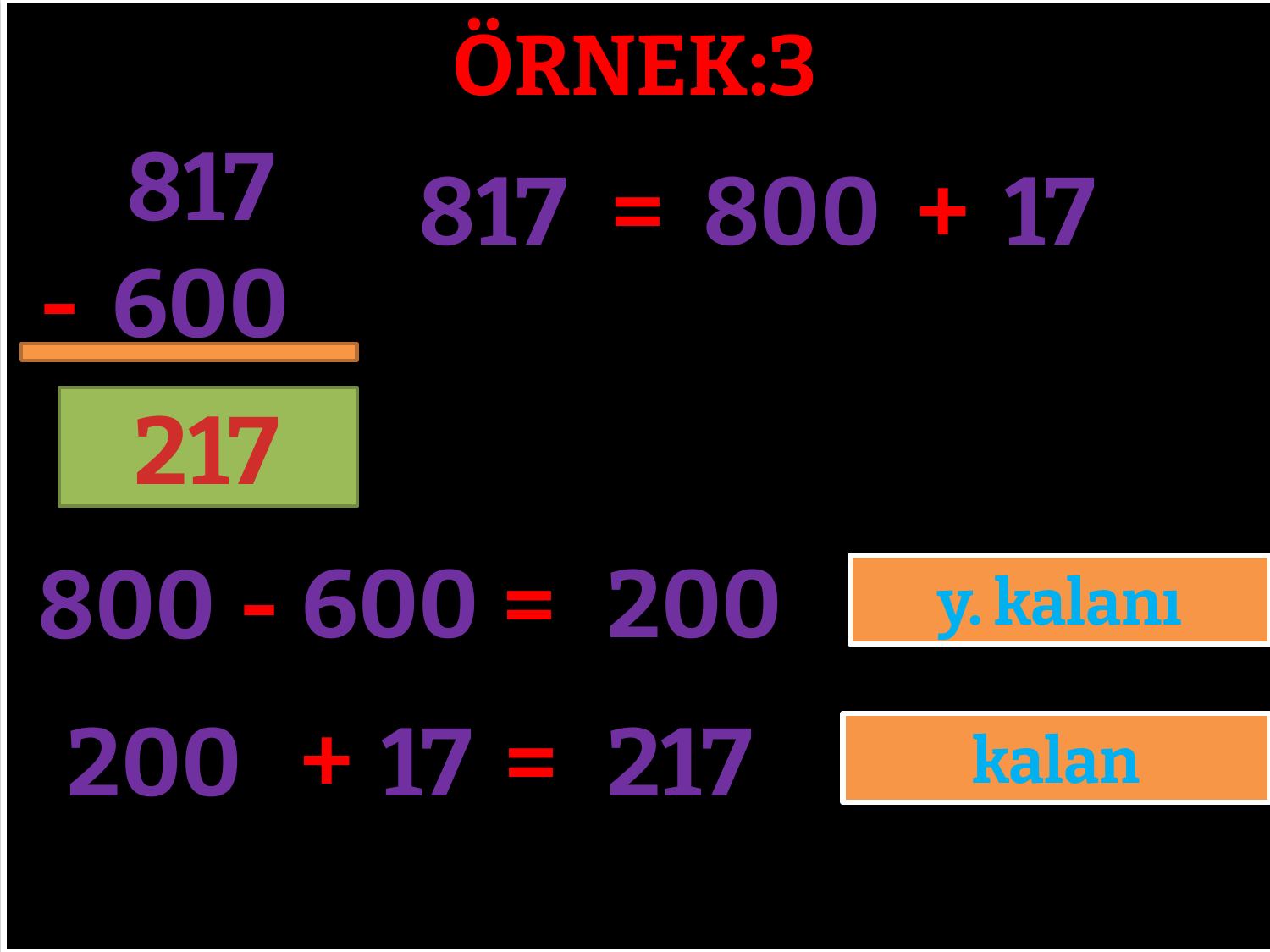

ÖRNEK:3
817
817
=
800
+
17
-
600
#

217

600
200
800
-
=
y. kalanı
+
200
17
=
217
kalan